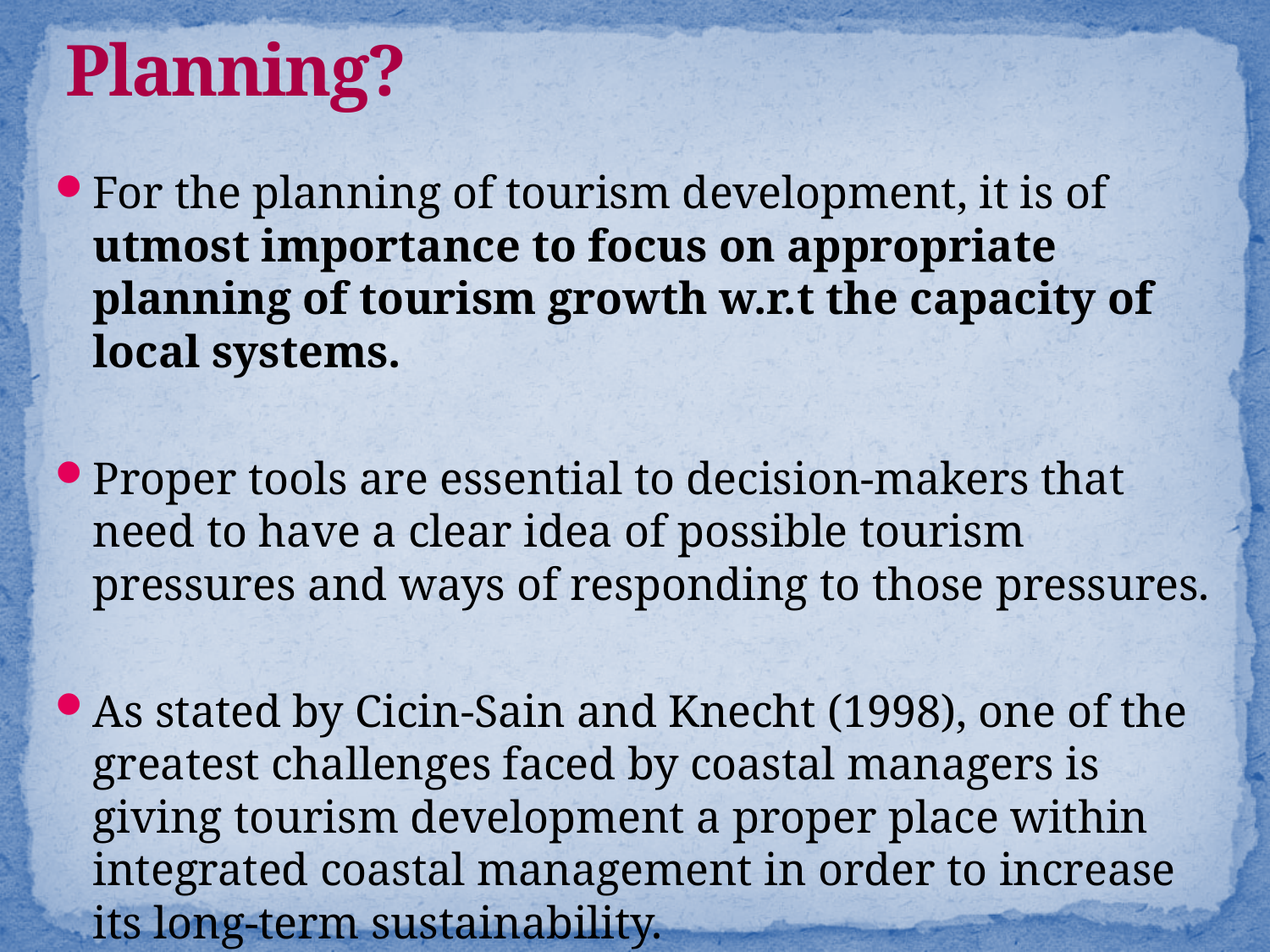

# Planning?
For the planning of tourism development, it is of utmost importance to focus on appropriate planning of tourism growth w.r.t the capacity of local systems.

Proper tools are essential to decision-makers that need to have a clear idea of possible tourism pressures and ways of responding to those pressures.

As stated by Cicin-Sain and Knecht (1998), one of the greatest challenges faced by coastal managers is giving tourism development a proper place within integrated coastal management in order to increase its long-term sustainability.